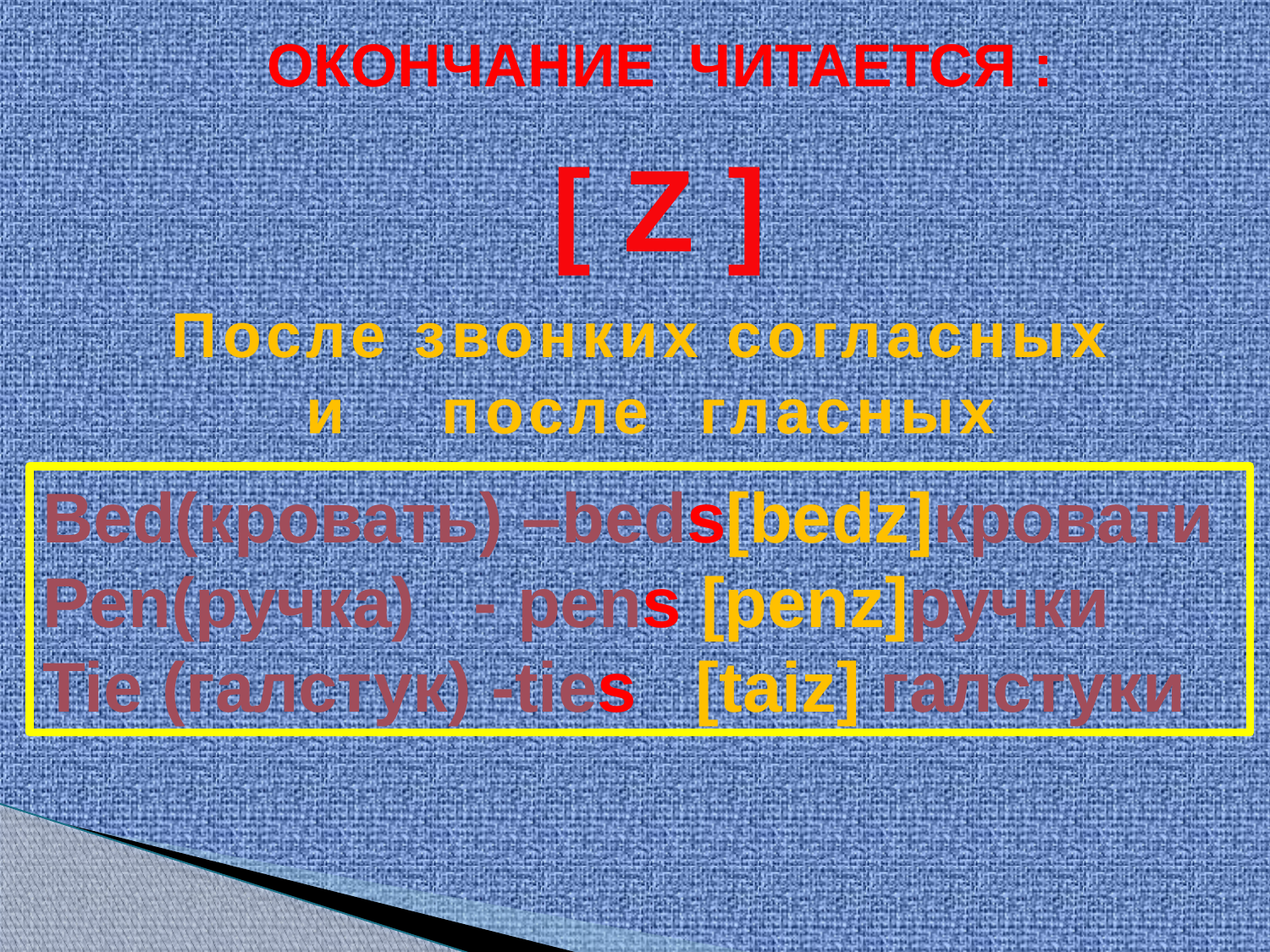

# ОКОНЧАНИЕ  ЧИТАЕТСЯ :
[ Z ]
После звонких согласных
 и    после  гласных
Bed(кровать) –beds[bedz]кровати
Pen(ручка)   - pens [penz]ручки
Tie (галстук) -ties   [taiz] галстуки